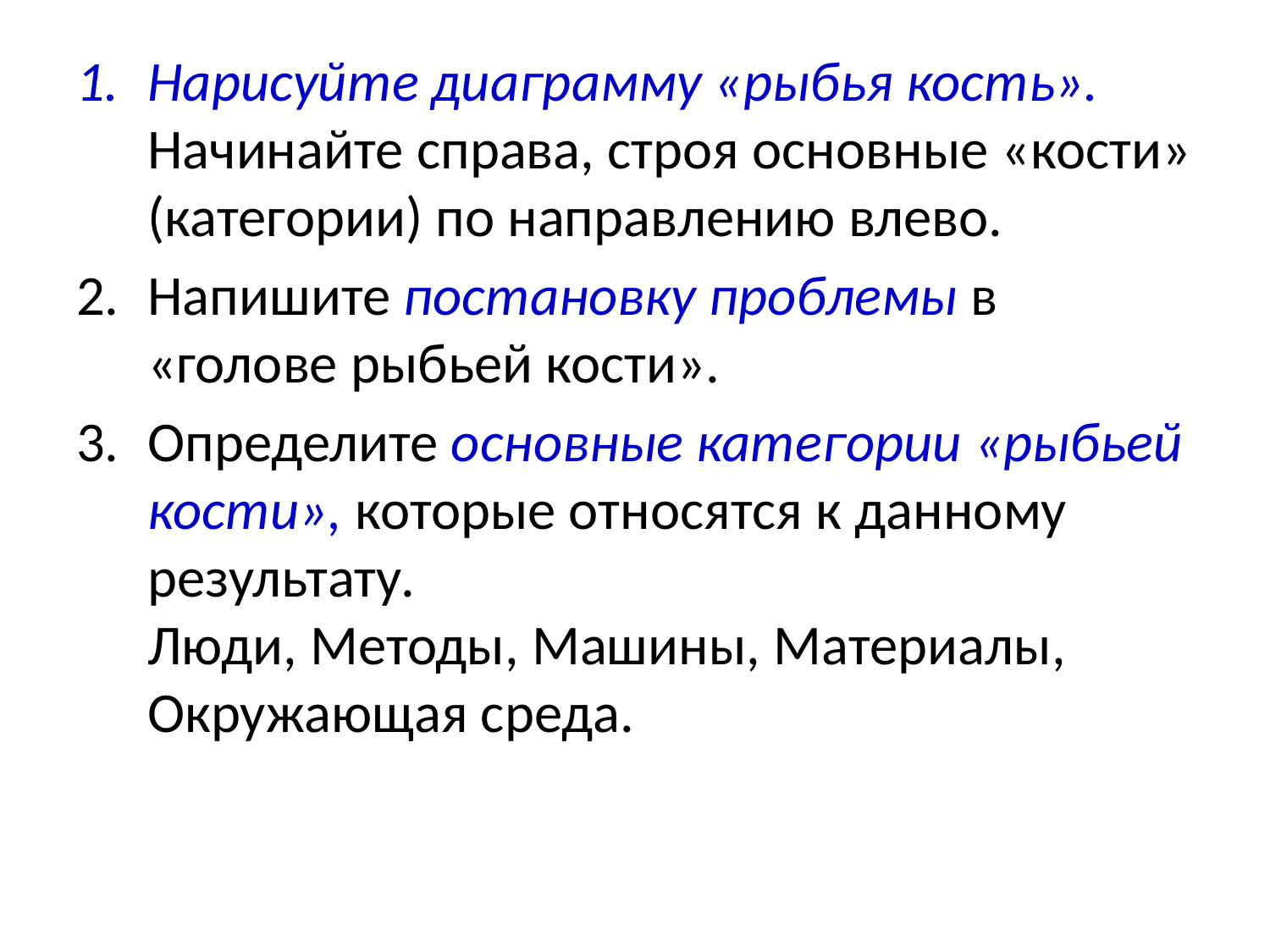

# Нарисуйте диаграмму «рыбья кость». Начинайте справа, строя основные «кости» (категории) по направлению влево.
Напишите постановку проблемы в «голове рыбьей кости».
Определите основные категории «рыбьей кости», которые относятся к данному результату. Люди, Методы, Машины, Материалы,   Окружающая среда.